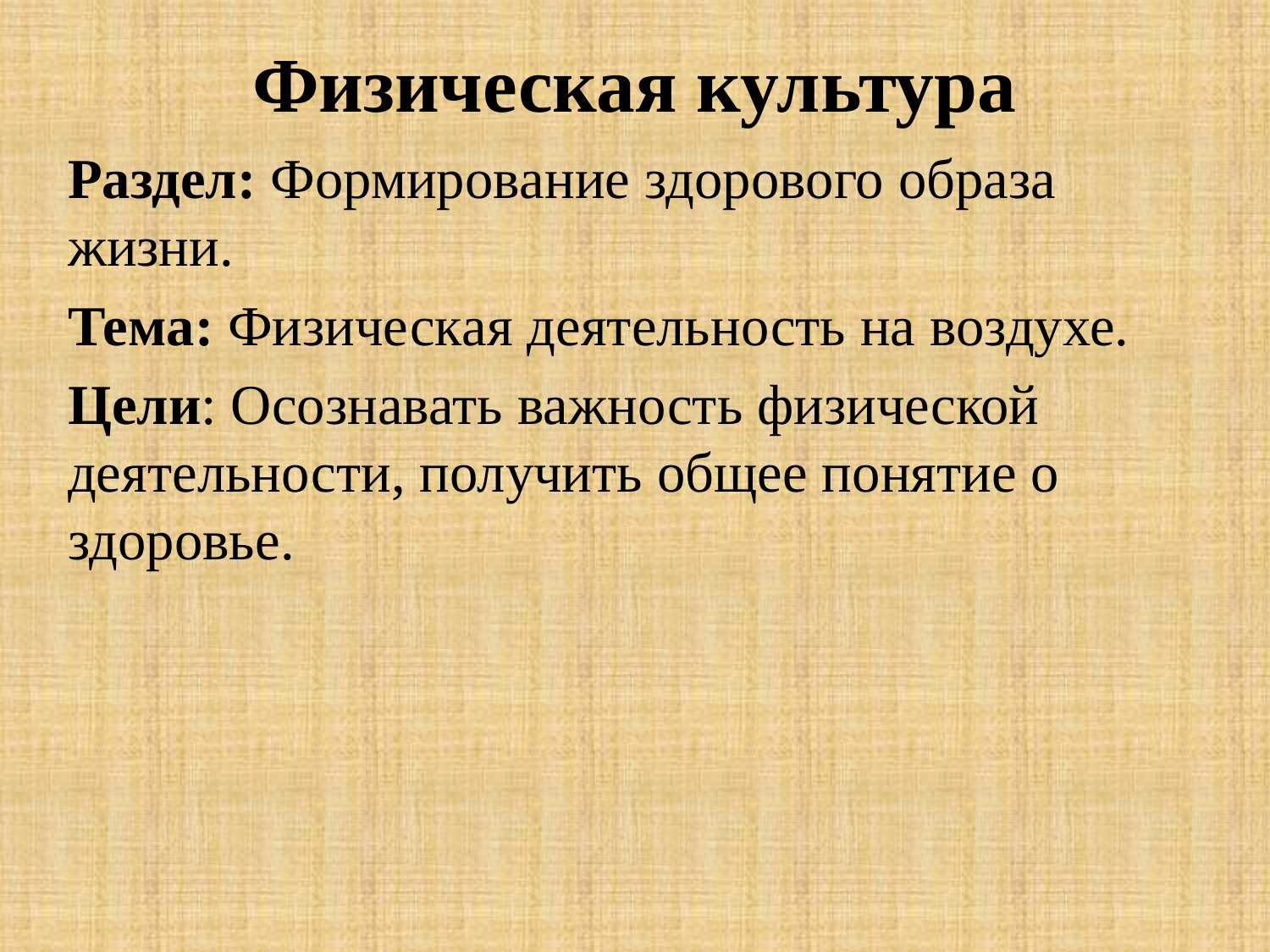

# Физическая культура
Раздел: Формирование здорового образа жизни.
Тема: Физическая деятельность на воздухе.
Цели: Осознавать важность физической деятельности, получить общее понятие о здоровье.